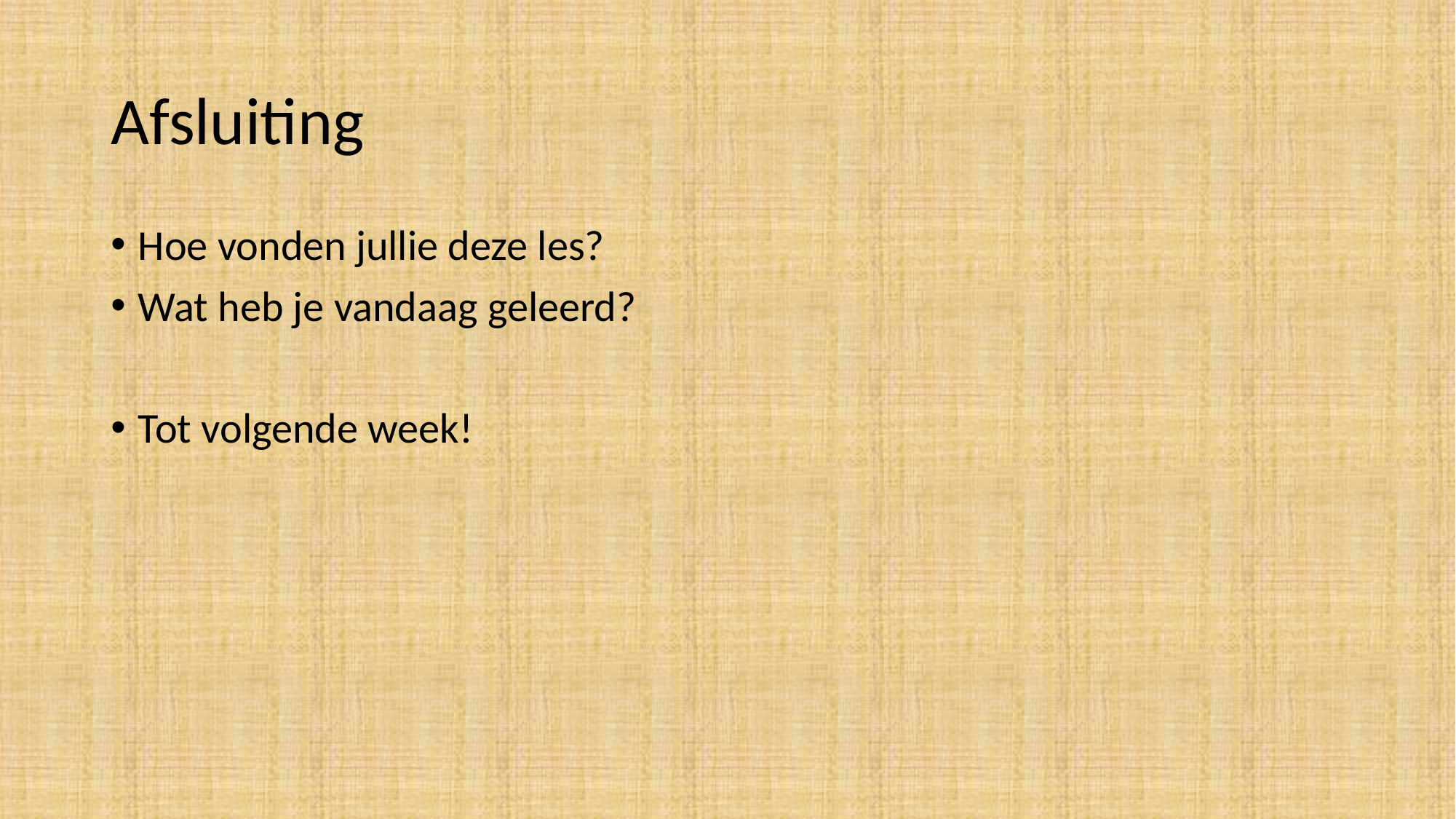

# Afsluiting
Hoe vonden jullie deze les?
Wat heb je vandaag geleerd?

Tot volgende week!